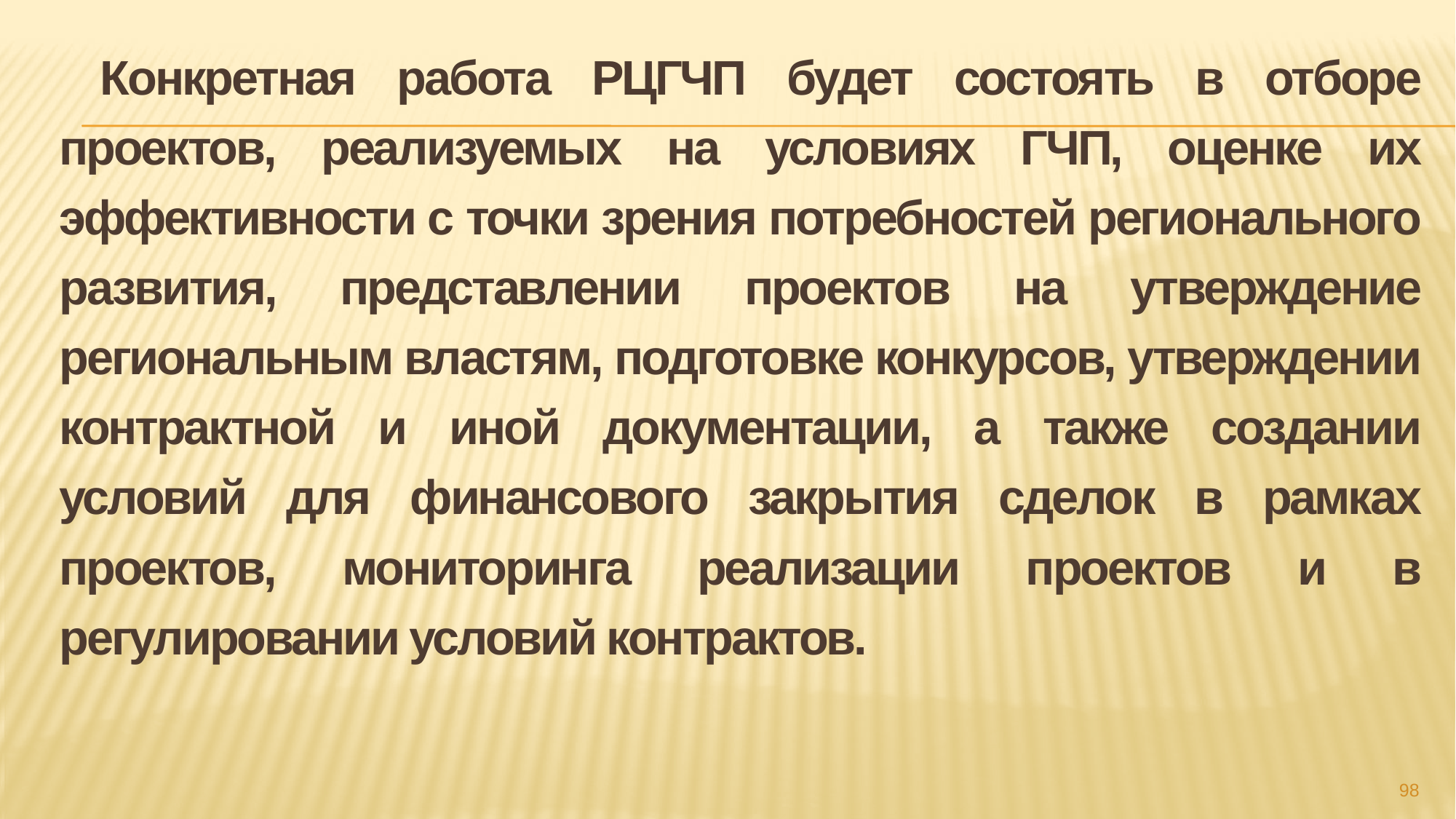

Конкретная работа РЦГЧП будет состоять в отборе проектов, реализуемых на условиях ГЧП, оценке их эффективности с точки зрения потребностей регионального развития, представлении проектов на утверждение региональным властям, подготовке конкурсов, утверждении контрактной и иной документации, а также создании условий для финансового закрытия сделок в рамках проектов, мониторинга реализации проектов и в регулировании условий контрактов.
#
98